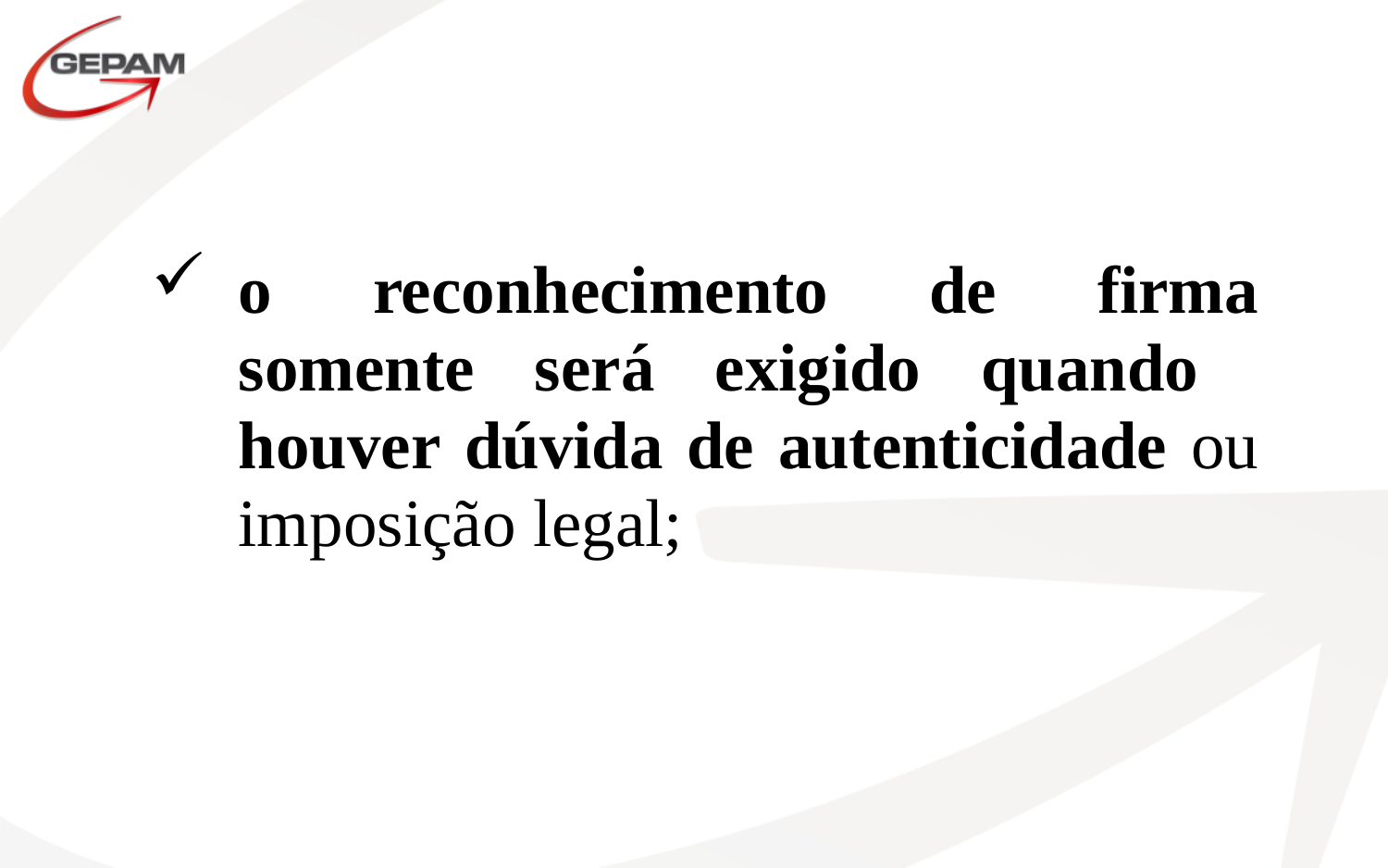

o reconhecimento de firma somente será exigido quando  houver dúvida de autenticidade ou imposição legal;